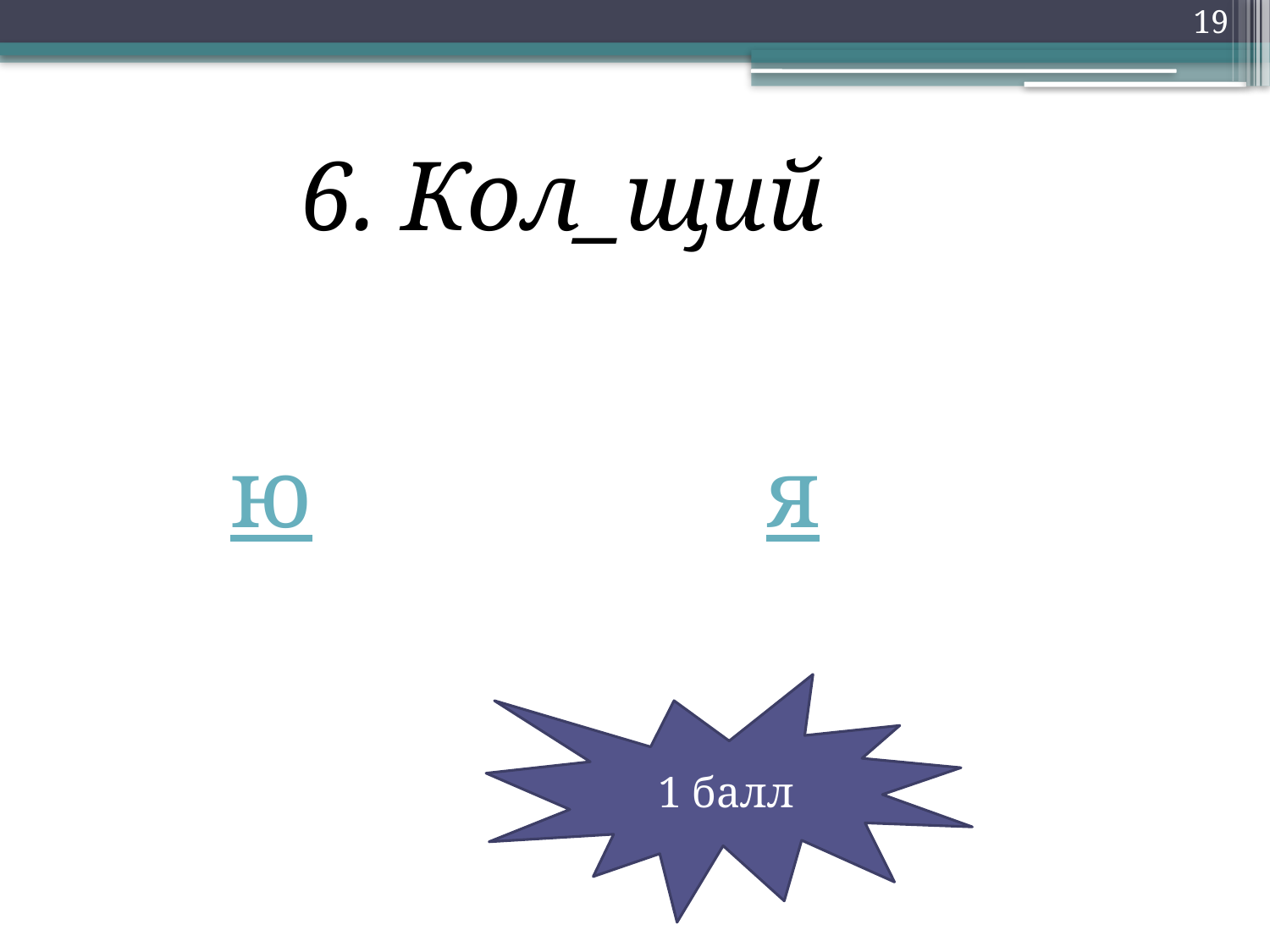

19
6. Кол_щий
ю
я
1 балл